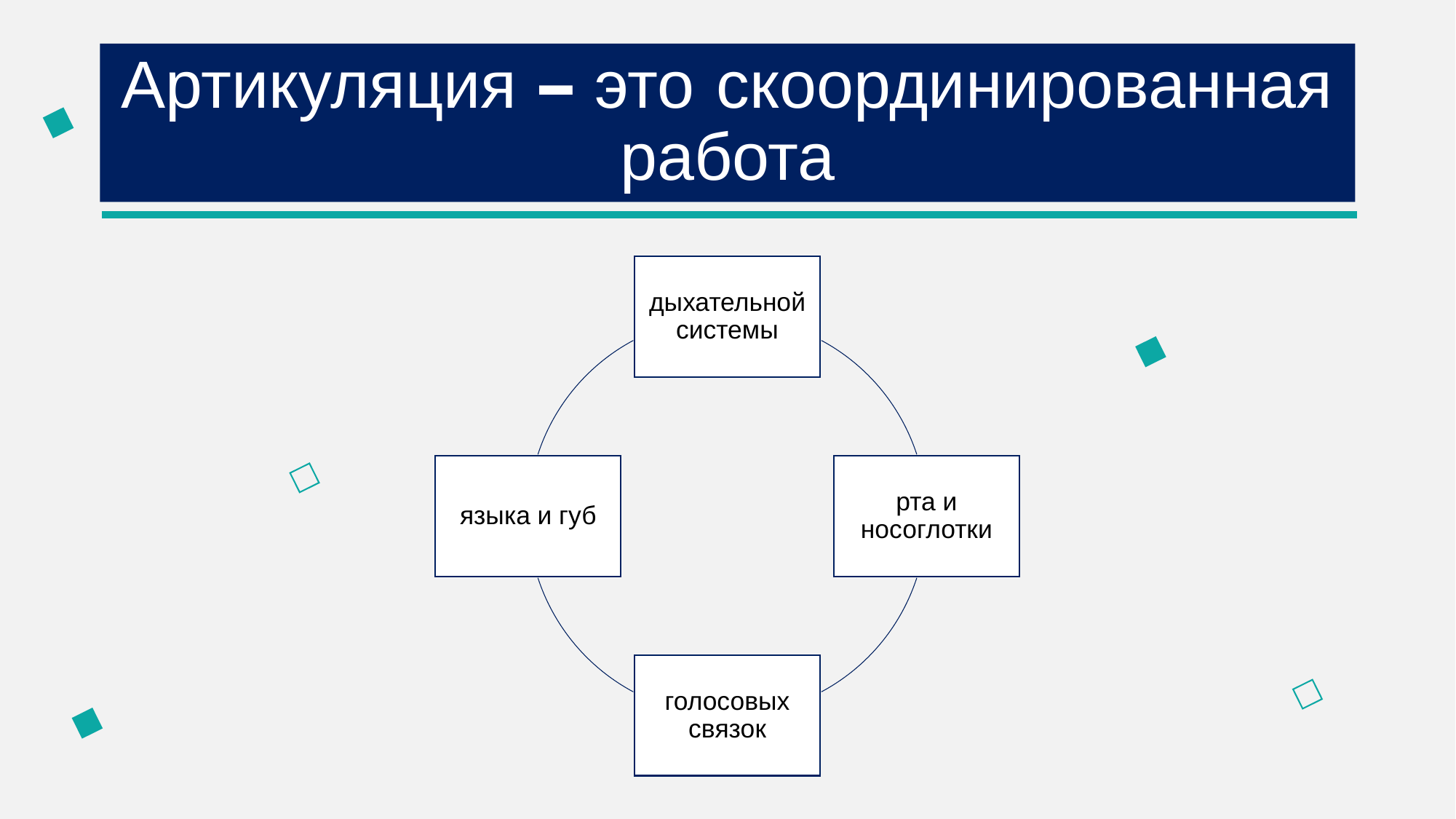

# Артикуляция – это скоординированная работа

дыхательной системы

языка и губ
рта и носоглотки
голосовых связок